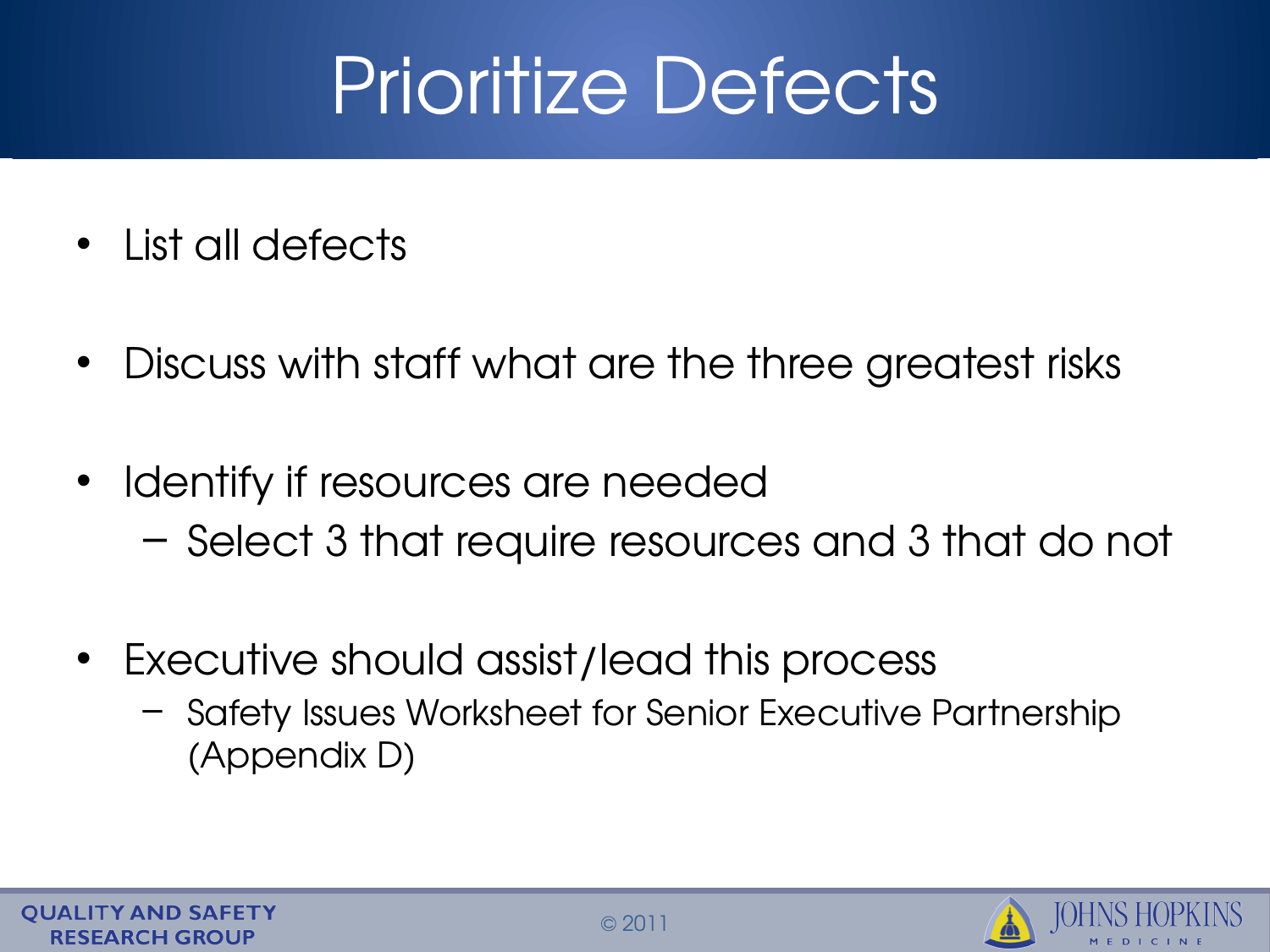

# Prioritize Defects
List all defects

Discuss with staff what are the three greatest risks

Identify if resources are needed
Select 3 that require resources and 3 that do not

Executive should assist/lead this process
Safety Issues Worksheet for Senior Executive Partnership (Appendix D)